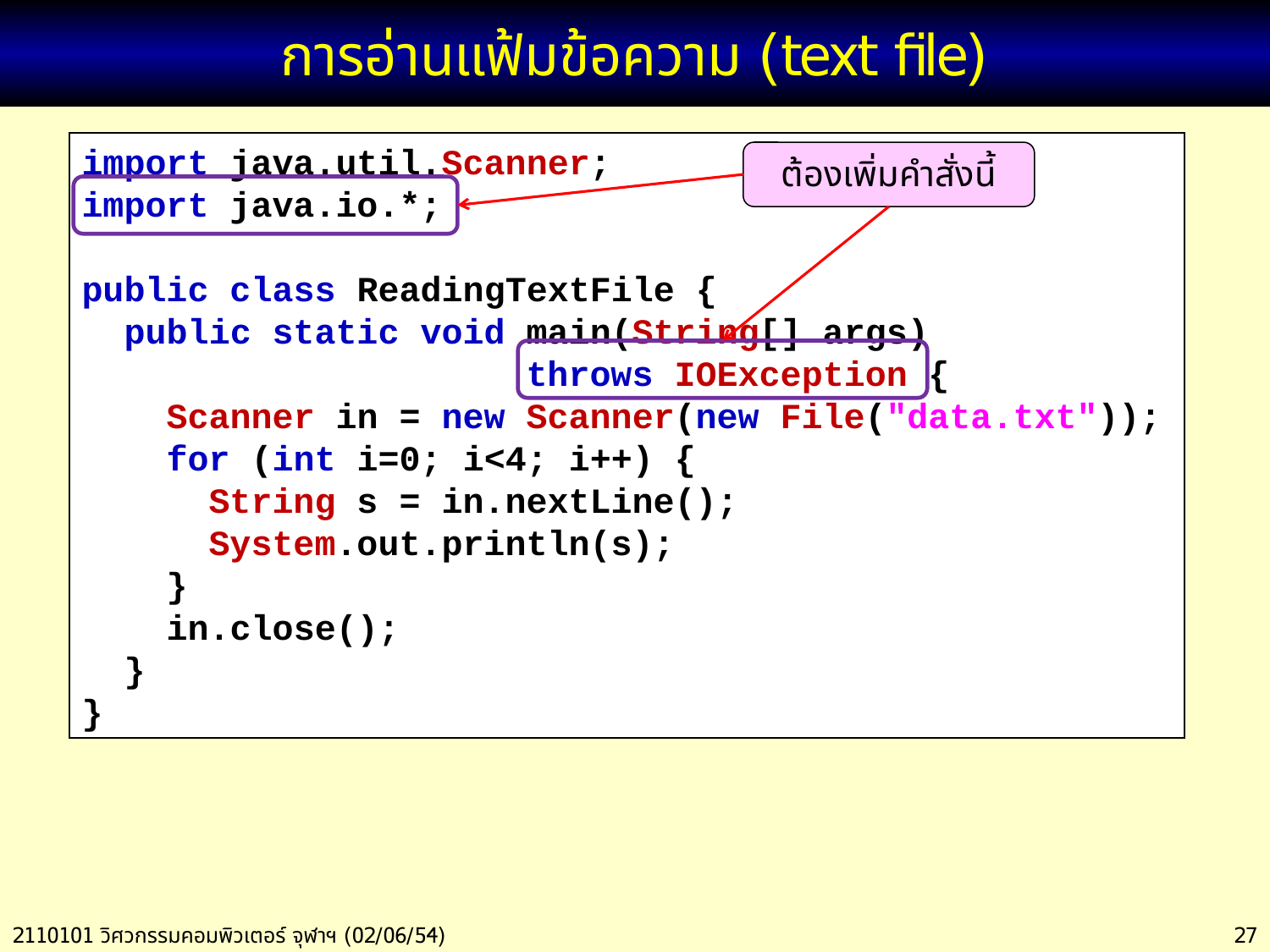

# การอ่านแฟ้มข้อความ (text file)
import java.util.Scanner;
import java.io.*;

public class ReadingTextFile {
  public static void main(String[] args)
                     throws IOException {
    Scanner in = new Scanner(new File("data.txt"));
    for (int i=0; i<4; i++) {
      String s = in.nextLine();
      System.out.println(s);
    }
    in.close();
  }
}
ต้องเพิ่มคำสั่งนี้